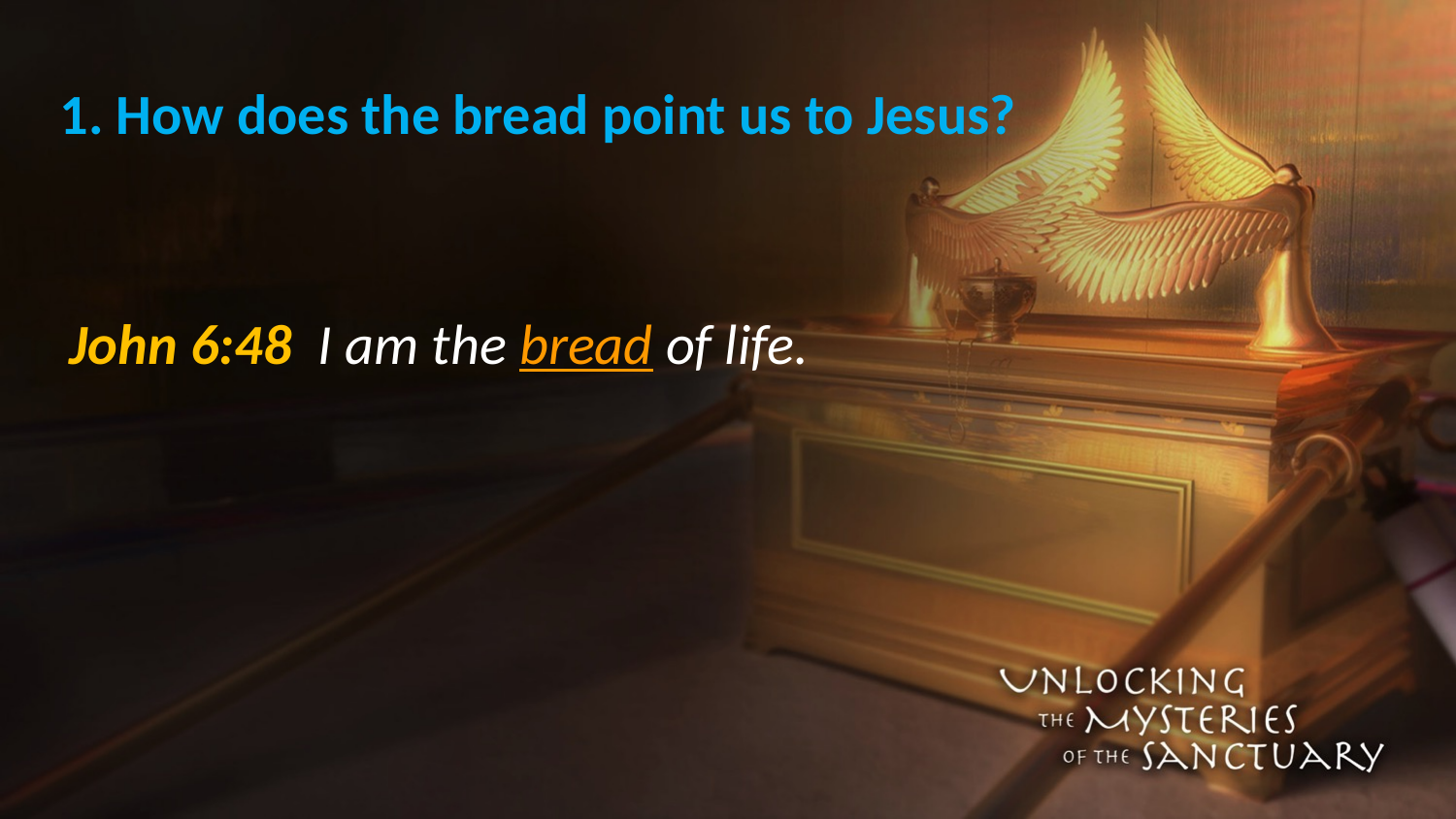

# 1. How does the bread point us to Jesus?

John 6:48  I am the bread of life.